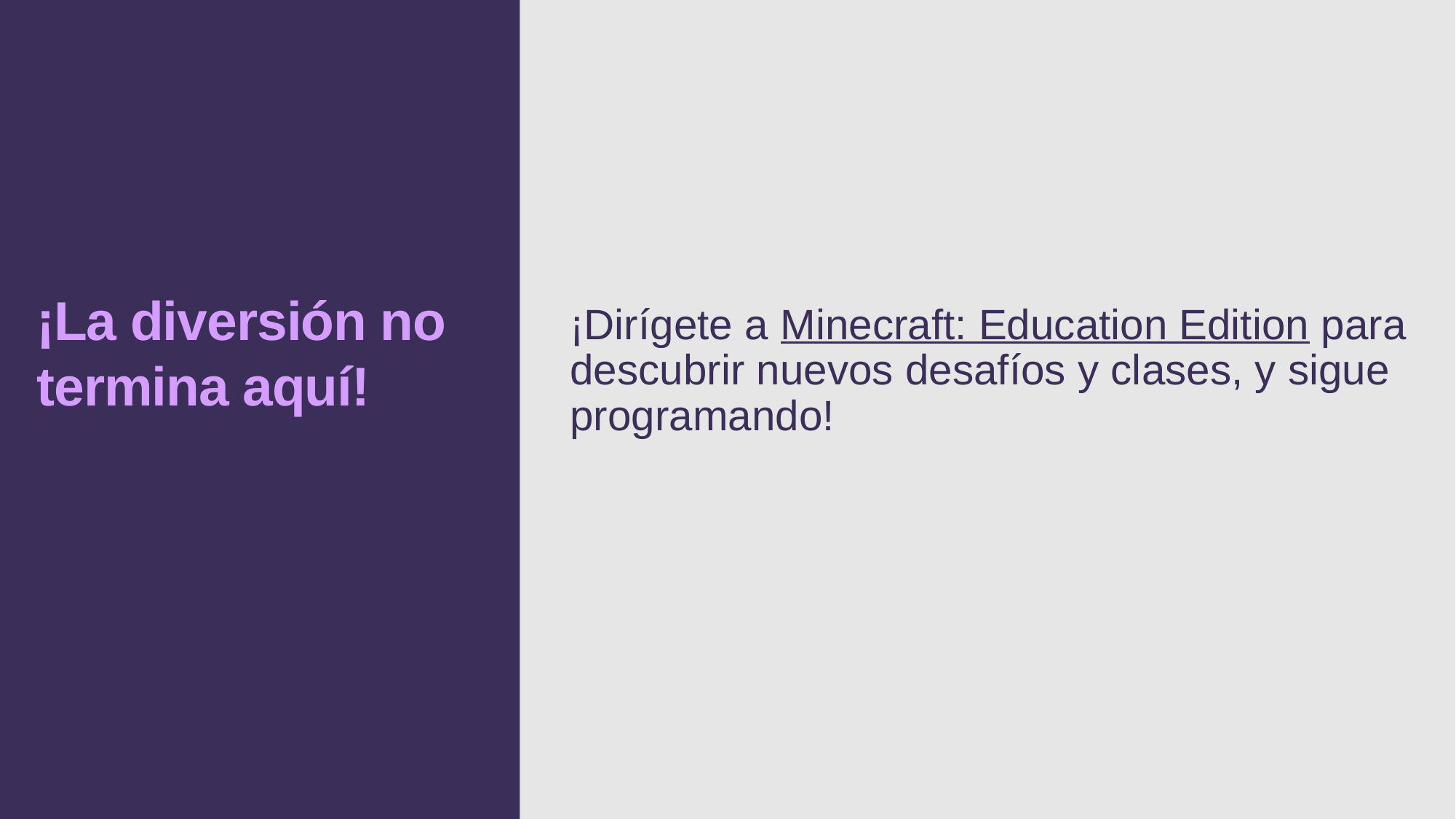

¡Dirígete a Minecraft: Education Edition para descubrir nuevos desafíos y clases, y sigue programando!

# ¡La diversión no termina aquí!